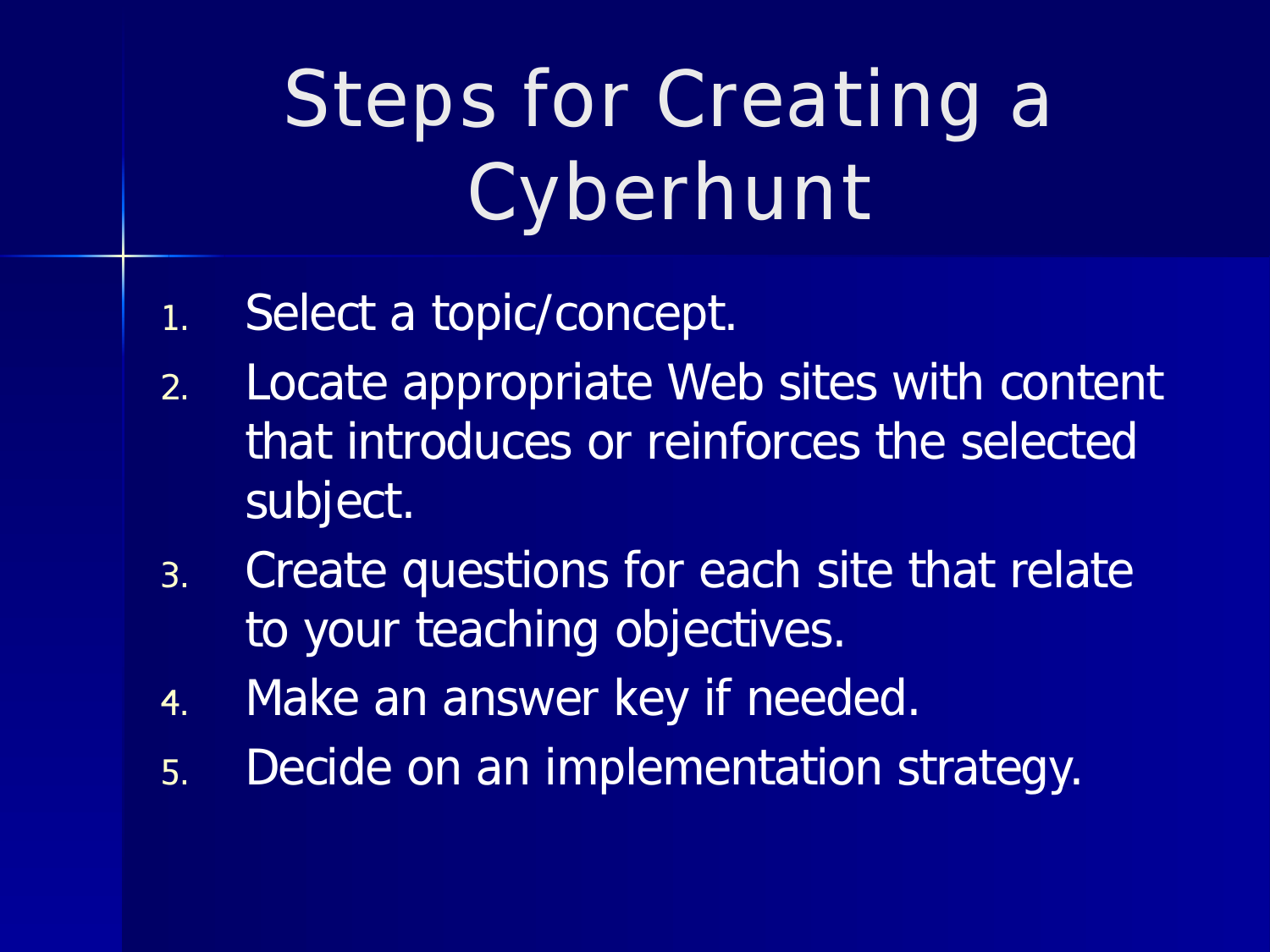

# Steps for Creating a Cyberhunt
Select a topic/concept.
Locate appropriate Web sites with content that introduces or reinforces the selected subject.
Create questions for each site that relate to your teaching objectives.
Make an answer key if needed.
Decide on an implementation strategy.